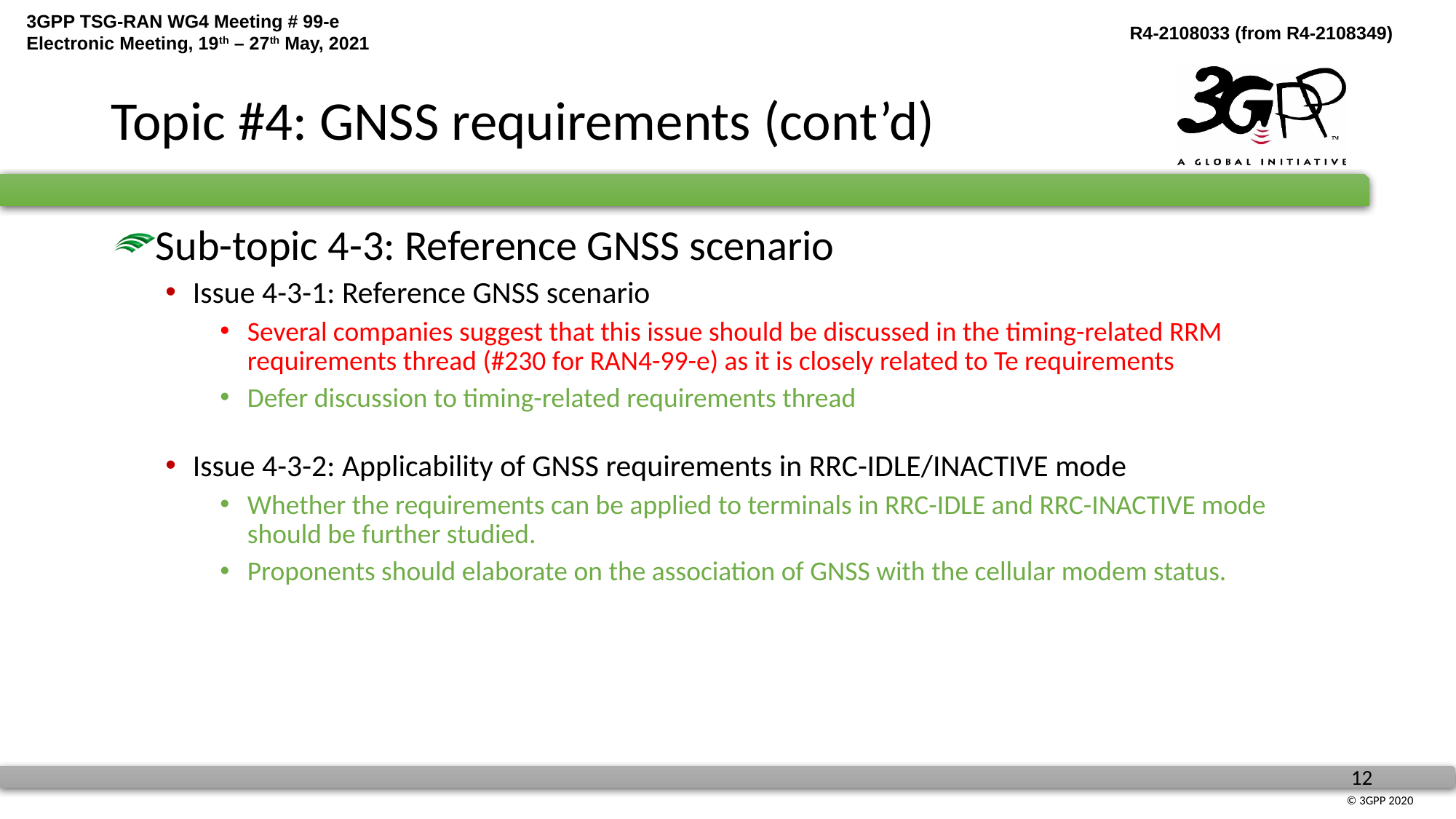

# Topic #4: GNSS requirements (cont’d)
Sub-topic 4-3: Reference GNSS scenario
Issue 4-3-1: Reference GNSS scenario
Several companies suggest that this issue should be discussed in the timing-related RRM requirements thread (#230 for RAN4-99-e) as it is closely related to Te requirements
Defer discussion to timing-related requirements thread
Issue 4-3-2: Applicability of GNSS requirements in RRC-IDLE/INACTIVE mode
Whether the requirements can be applied to terminals in RRC-IDLE and RRC-INACTIVE mode should be further studied.
Proponents should elaborate on the association of GNSS with the cellular modem status.